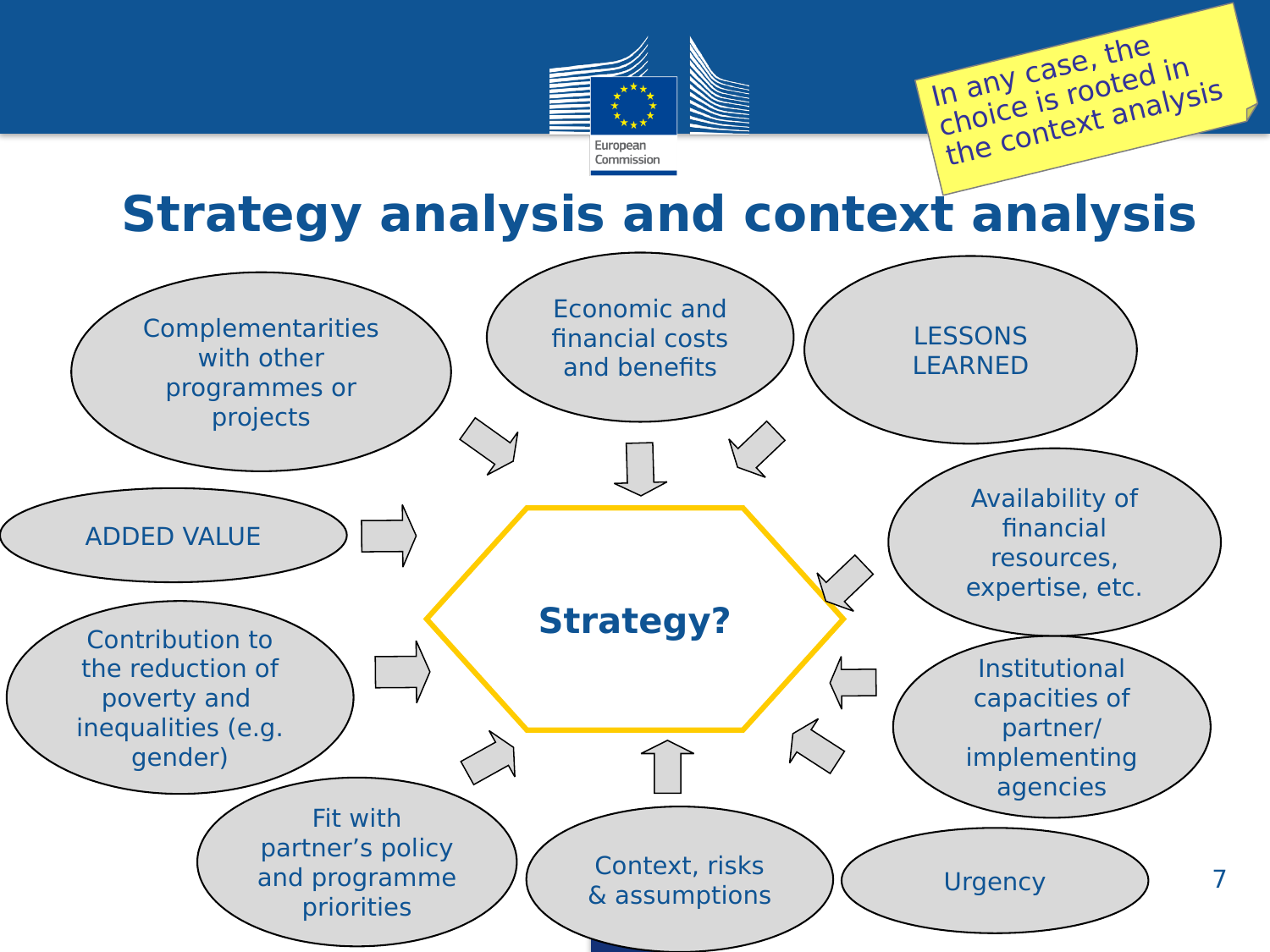

In any case, the choice is rooted in the context analysis
Strategy analysis and context analysis
Economic and financial costs and benefits

LESSONS LEARNED

Complementarities with other programmes or projects

Availability of financial resources, expertise, etc.

ADDED VALUE

Strategy?
Contribution to the reduction of poverty and  inequalities (e.g. gender)

Institutional capacities of partner/ implementing agencies

Urgency

Fit with partner’s policy and programme priorities

Context, risks & assumptions
7